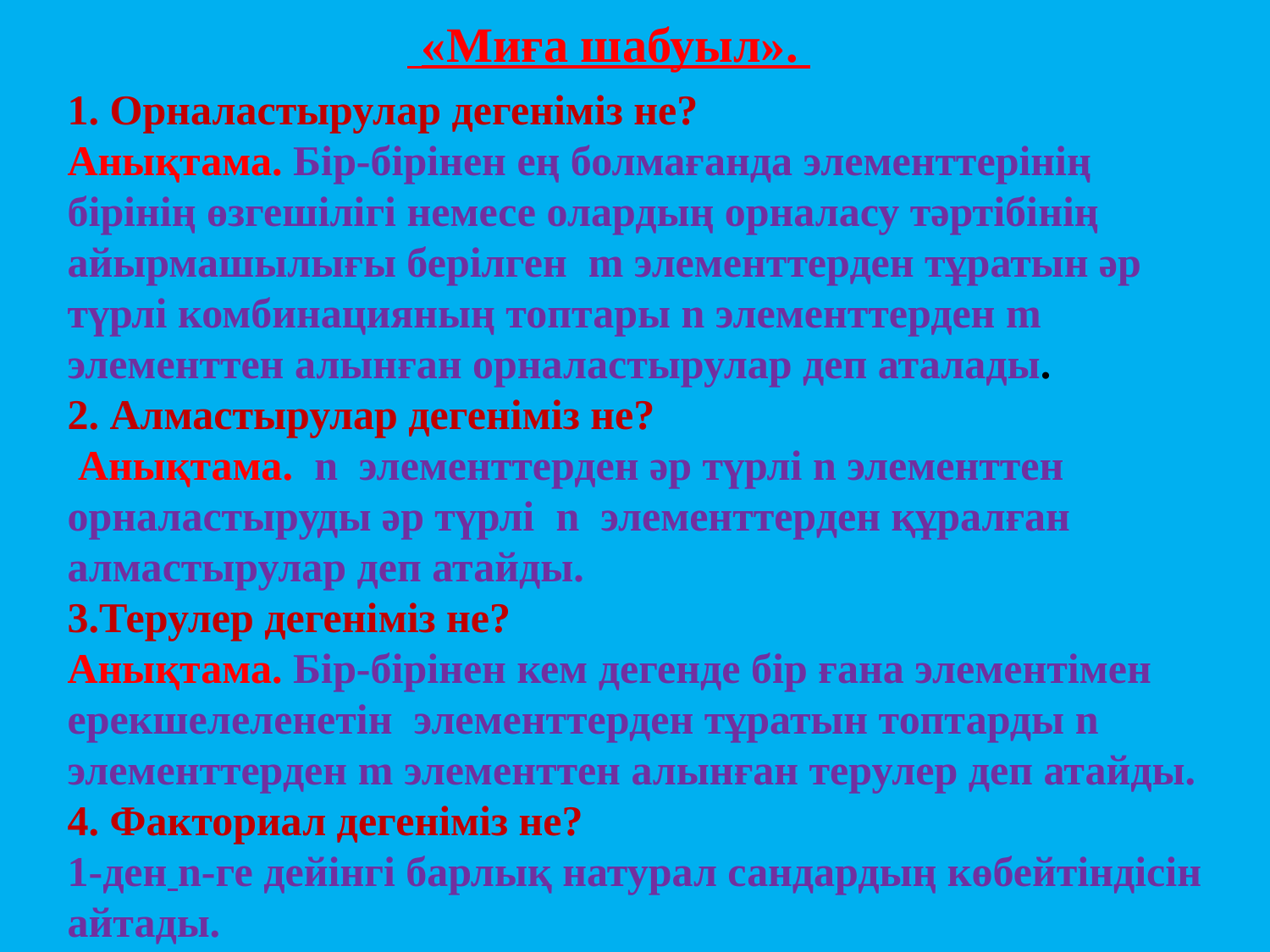

«Миға шабуыл».

1. Орналастырулар дегеніміз не?
Анықтама. Бір-бірінен ең болмағанда элементтерінің бірінің өзгешілігі немесе олардың орналасу тәртібінің  айырмашылығы берілген  m элементтерден тұратын әр түрлі комбинацияның топтары n элементтерден m элементтен алынған орналастырулар деп аталады.
2. Алмастырулар дегеніміз не?
 Анықтама.  n  элементтерден әр түрлі n элементтен орналастыруды әр түрлі  n  элементтерден құралған алмастырулар деп атайды.
3.Терулер дегеніміз не?
Анықтама. Бір-бірінен кем дегенде бір ғана элементімен ерекшелеленетін  элементтерден тұратын топтарды n  элементтерден m элементтен алынған терулер деп атайды.
4. Факториал дегеніміз не?
1-ден n-ге дейінгі барлық натурал сандардың көбейтіндісін айтады.